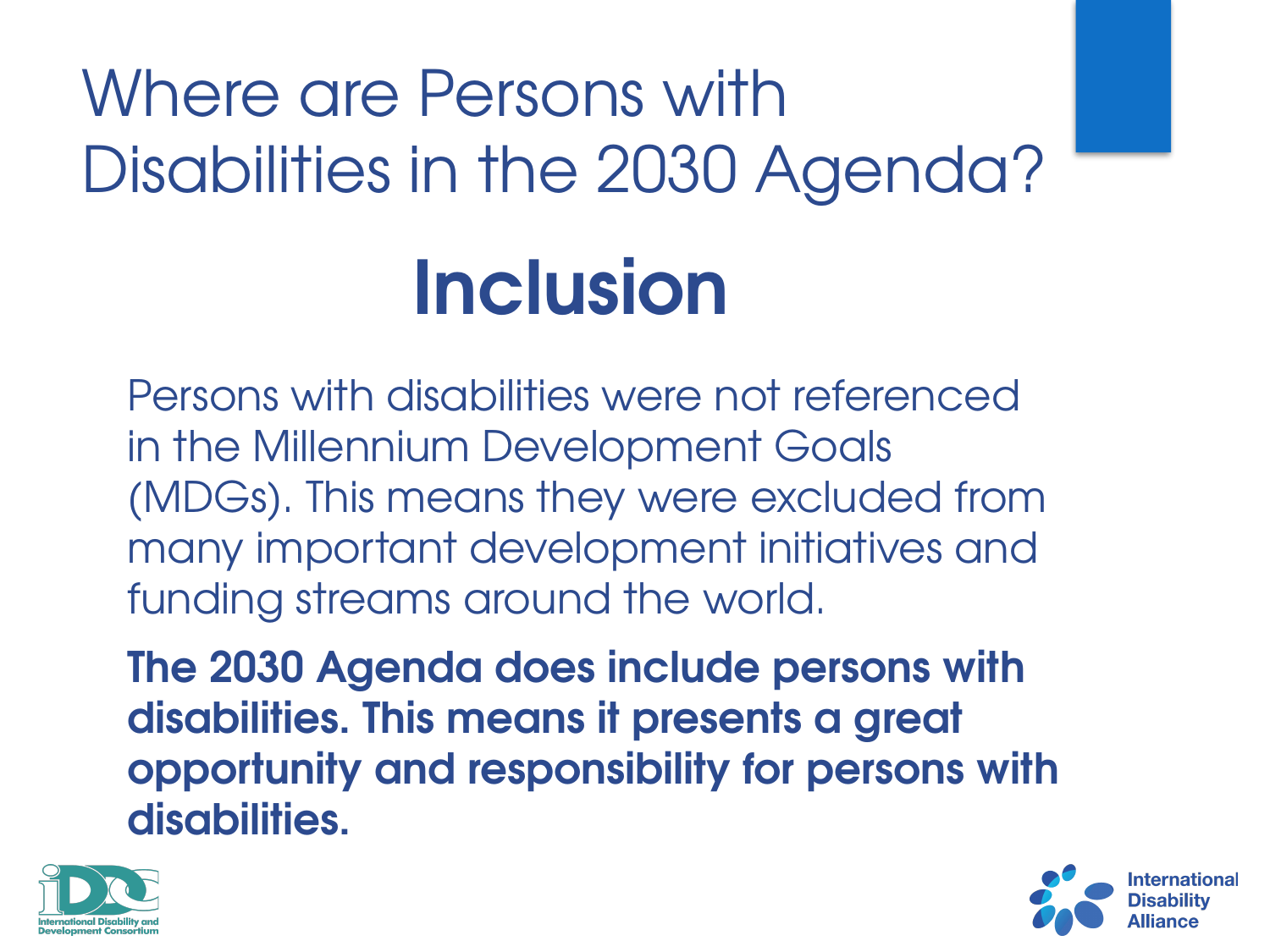

Where are Persons with Disabilities in the 2030 Agenda?
# Inclusion
Persons with disabilities were not referenced in the Millennium Development Goals (MDGs). This means they were excluded from many important development initiatives and funding streams around the world.
The 2030 Agenda does include persons with disabilities. This means it presents a great opportunity and responsibility for persons with disabilities.